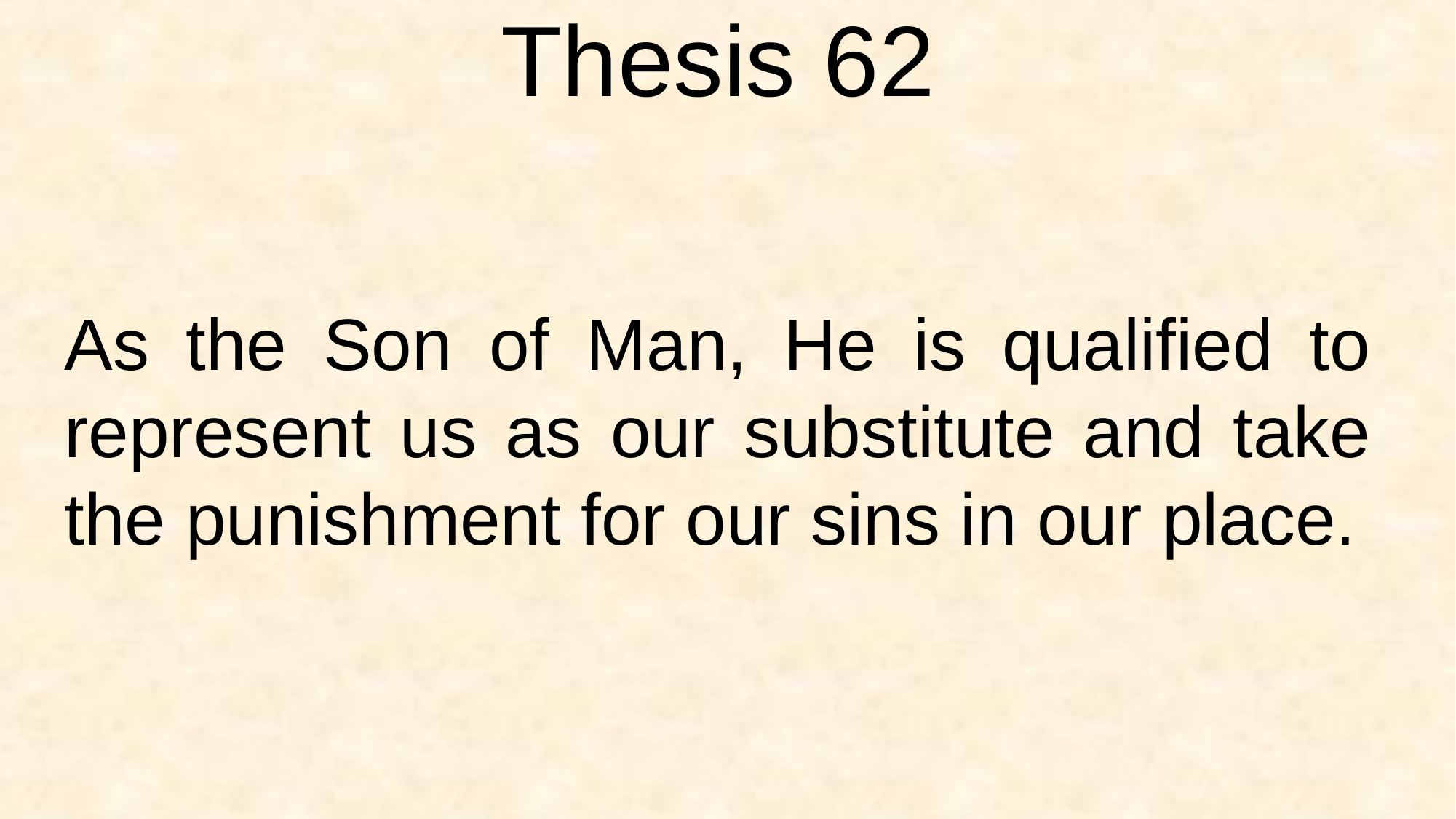

Thesis 62

As the Son of Man, He is qualified to represent us as our substitute and take the punishment for our sins in our place.